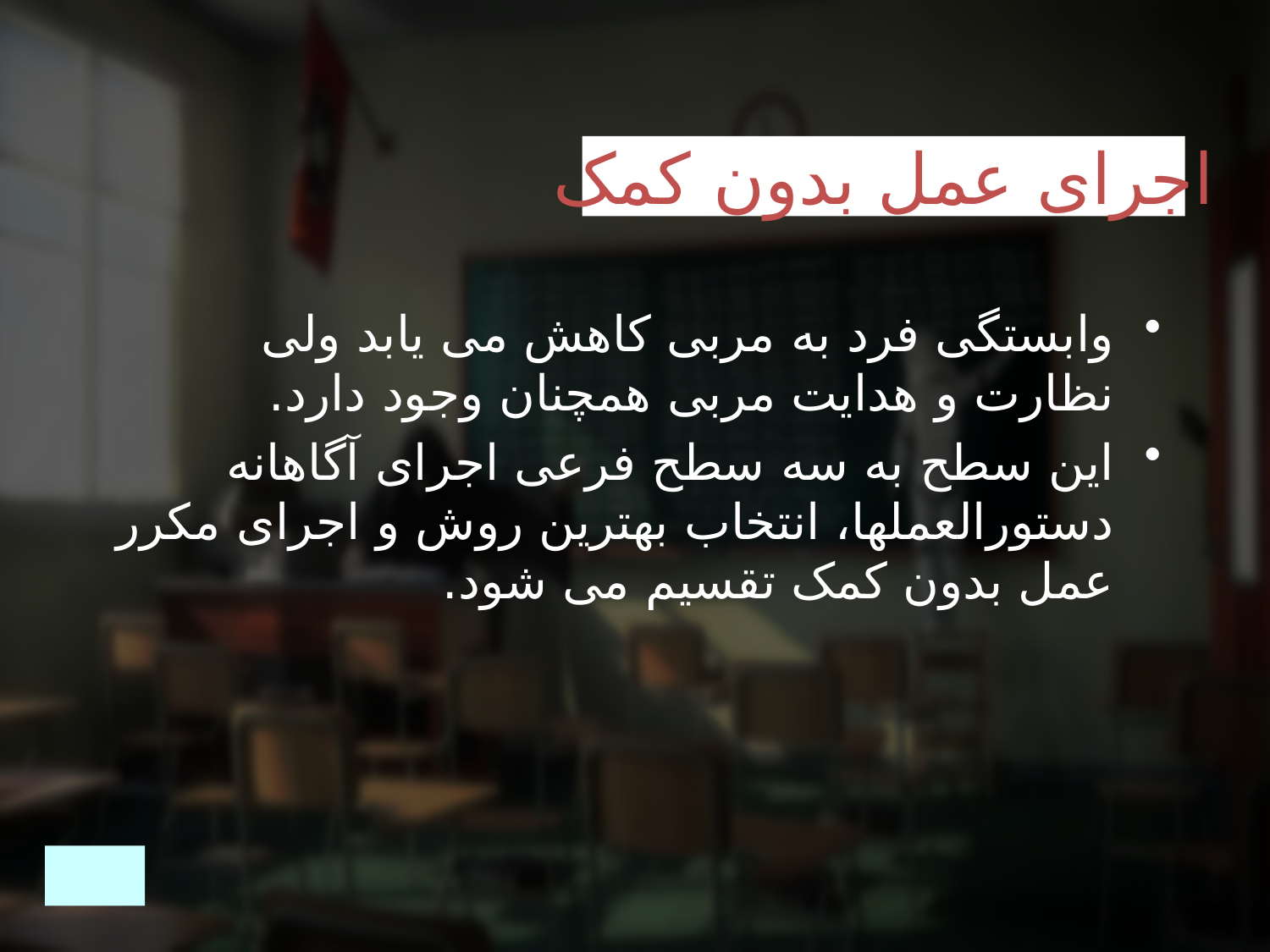

اجرای عمل بدون کمک
وابستگی فرد به مربی کاهش می یابد ولی نظارت و هدایت مربی همچنان وجود دارد.
این سطح به سه سطح فرعی اجرای آگاهانه دستورالعملها، انتخاب بهترین روش و اجرای مکرر عمل بدون کمک تقسیم می شود.